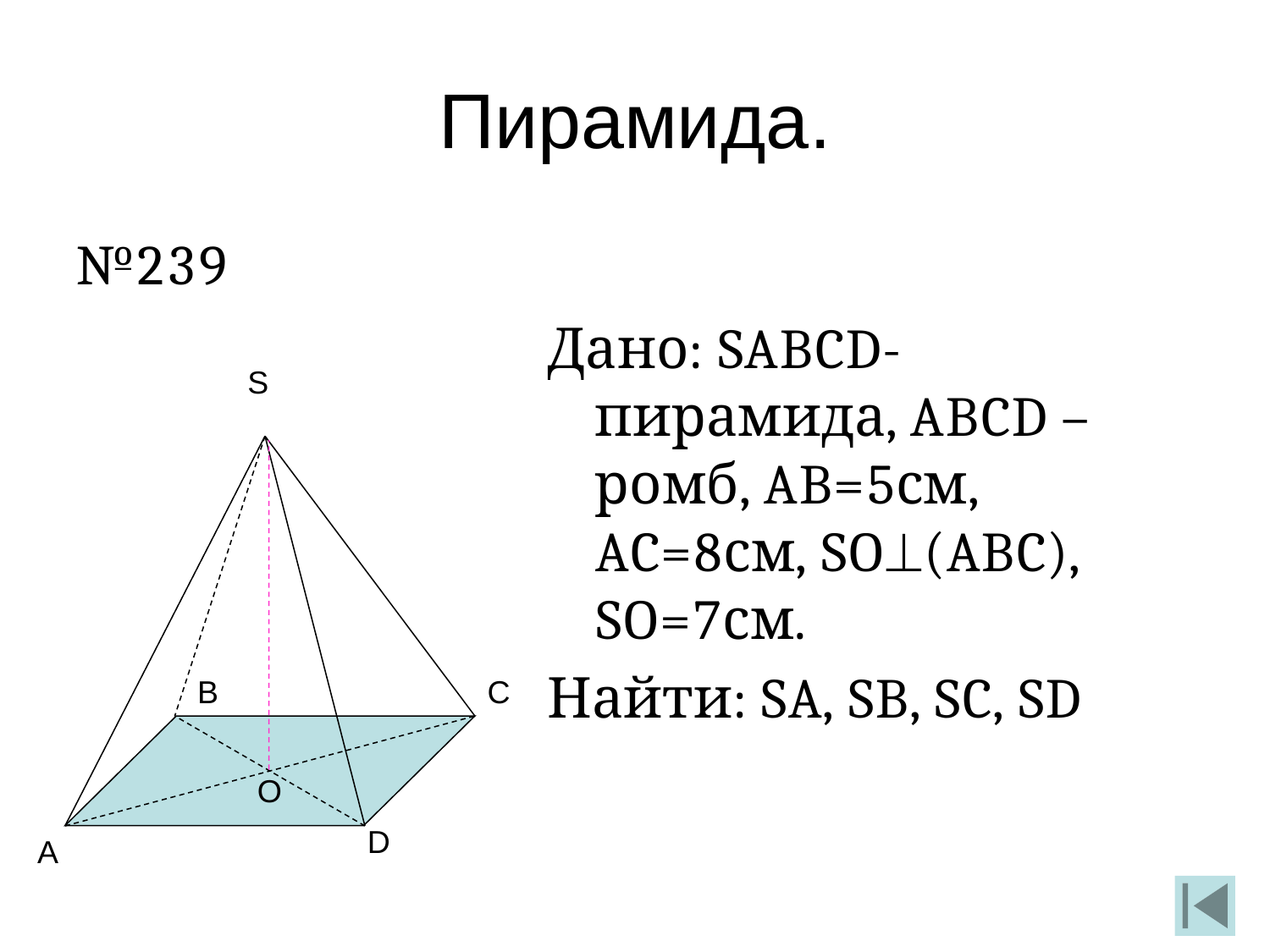

# Пирамида.
№239
Дано: SABCD-пирамида, ABCD – ромб, AB=5см, AC=8см, SO⊥(ABC), SO=7см.
Найти: SA, SB, SC, SD
S

B
C

O
D
A